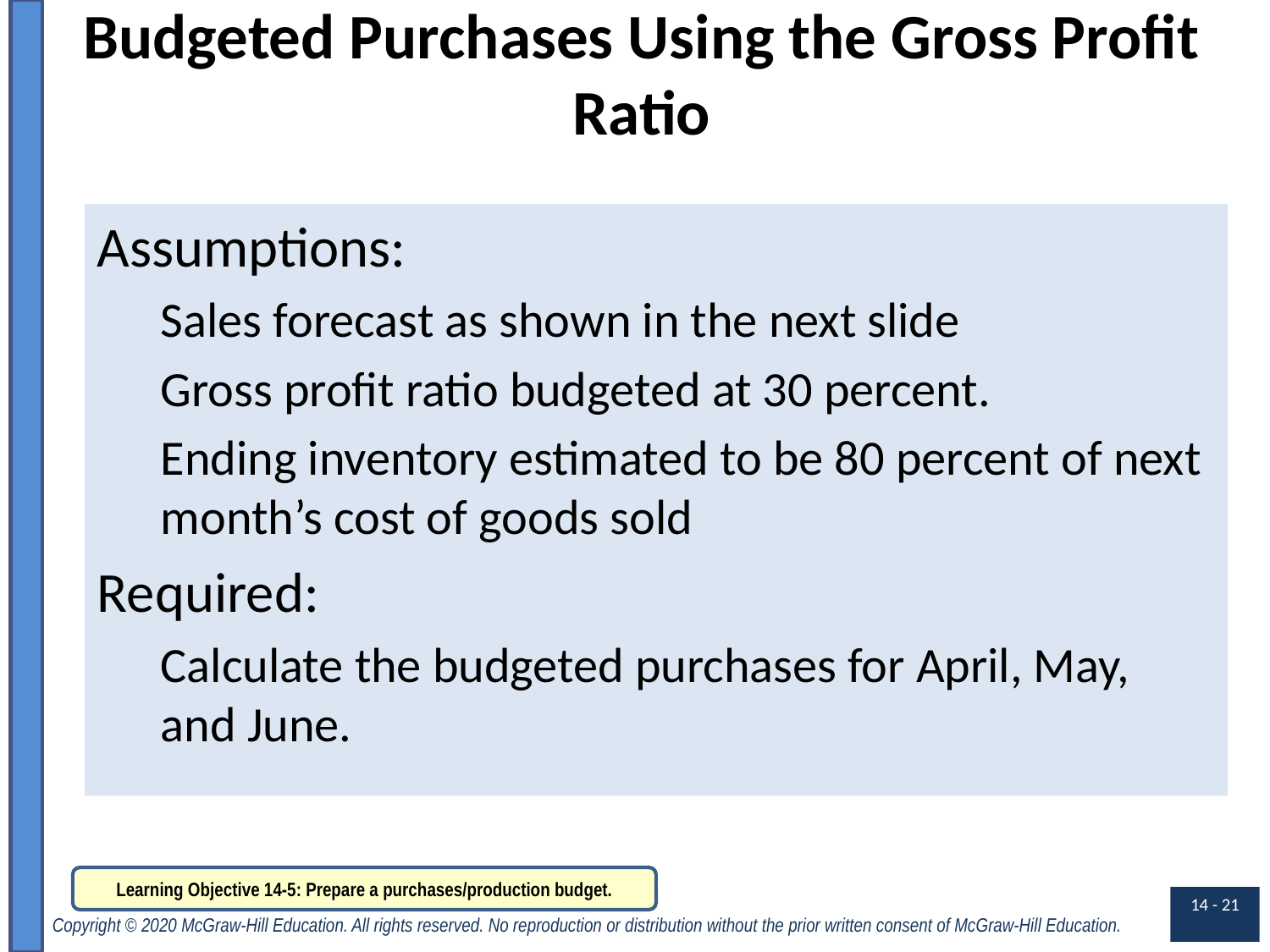

# Budgeted Purchases Using the Gross Profit Ratio
Assumptions:
Sales forecast as shown in the next slide
Gross profit ratio budgeted at 30 percent.
Ending inventory estimated to be 80 percent of next month’s cost of goods sold
Required:
Calculate the budgeted purchases for April, May, and June.
Learning Objective 14-5: Prepare a purchases/production budget.